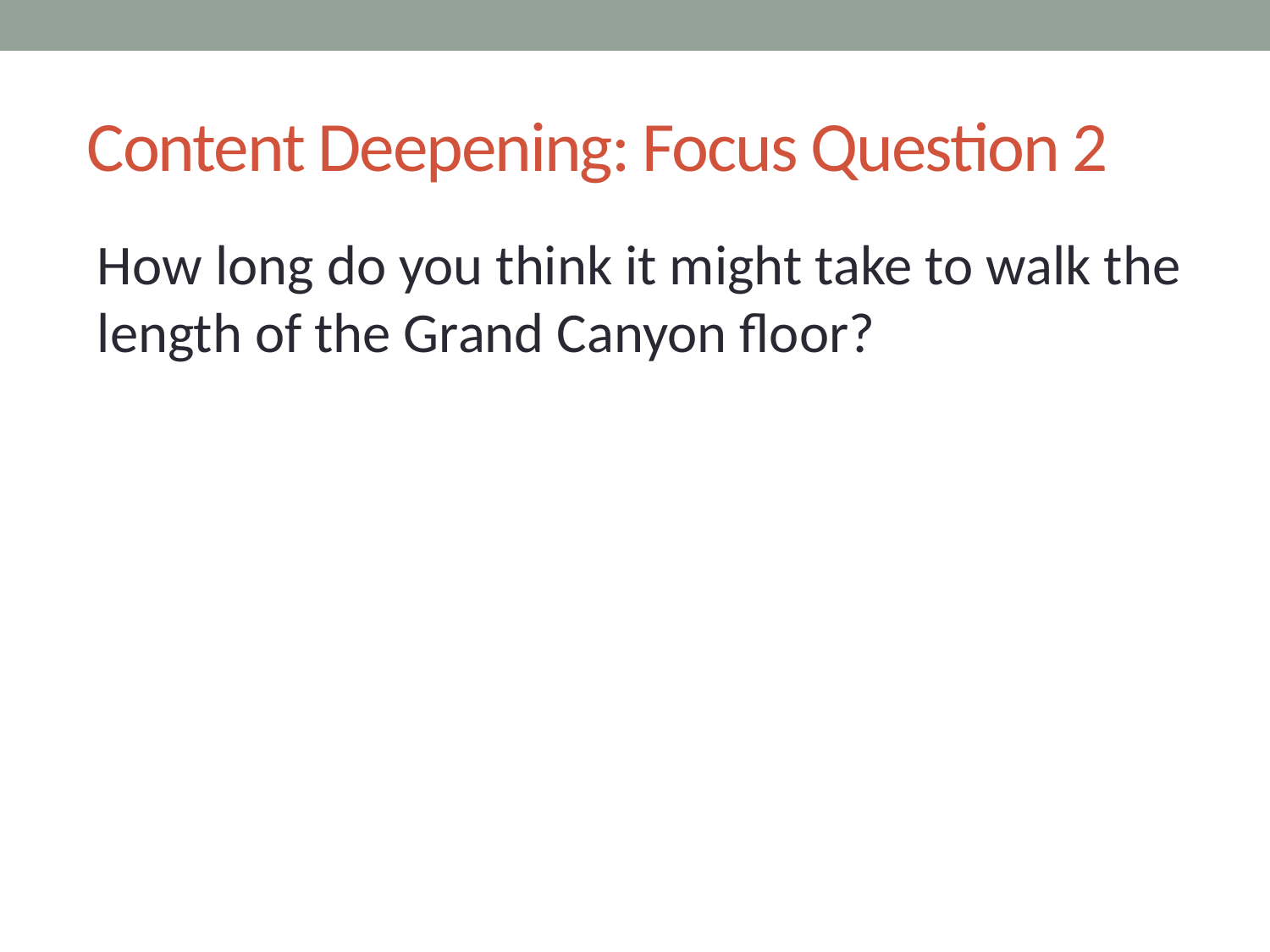

# Content Deepening: Focus Question 2
How long do you think it might take to walk the length of the Grand Canyon floor?